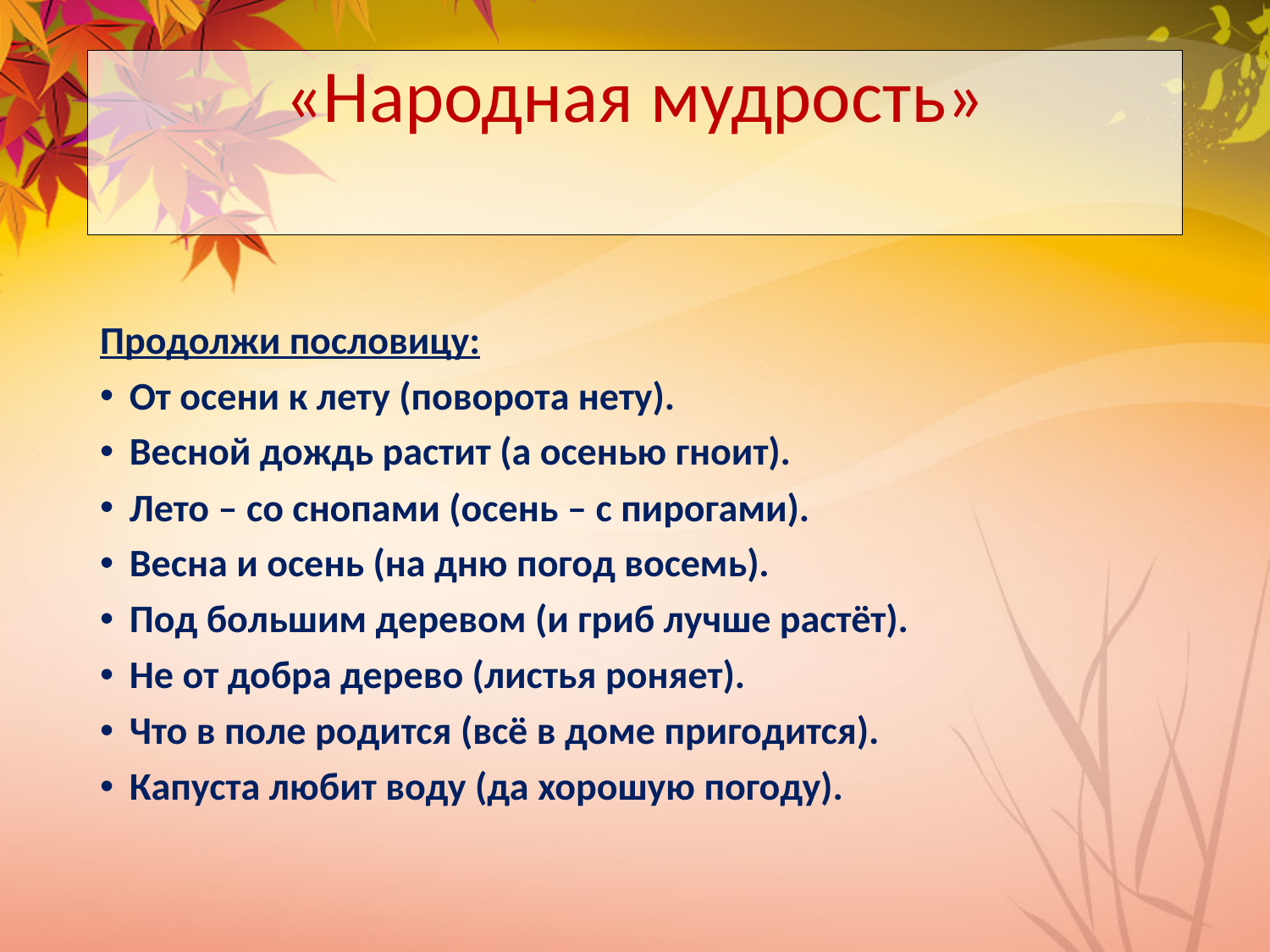

# «Народная мудрость»

Продолжи пословицу:
От осени к лету (поворота нету).
Весной дождь растит (а осенью гноит).
Лето – со снопами (осень – с пирогами).
Весна и осень (на дню погод восемь).
Под большим деревом (и гриб лучше растёт).
Не от добра дерево (листья роняет).
Что в поле родится (всё в доме пригодится).
Капуста любит воду (да хорошую погоду).